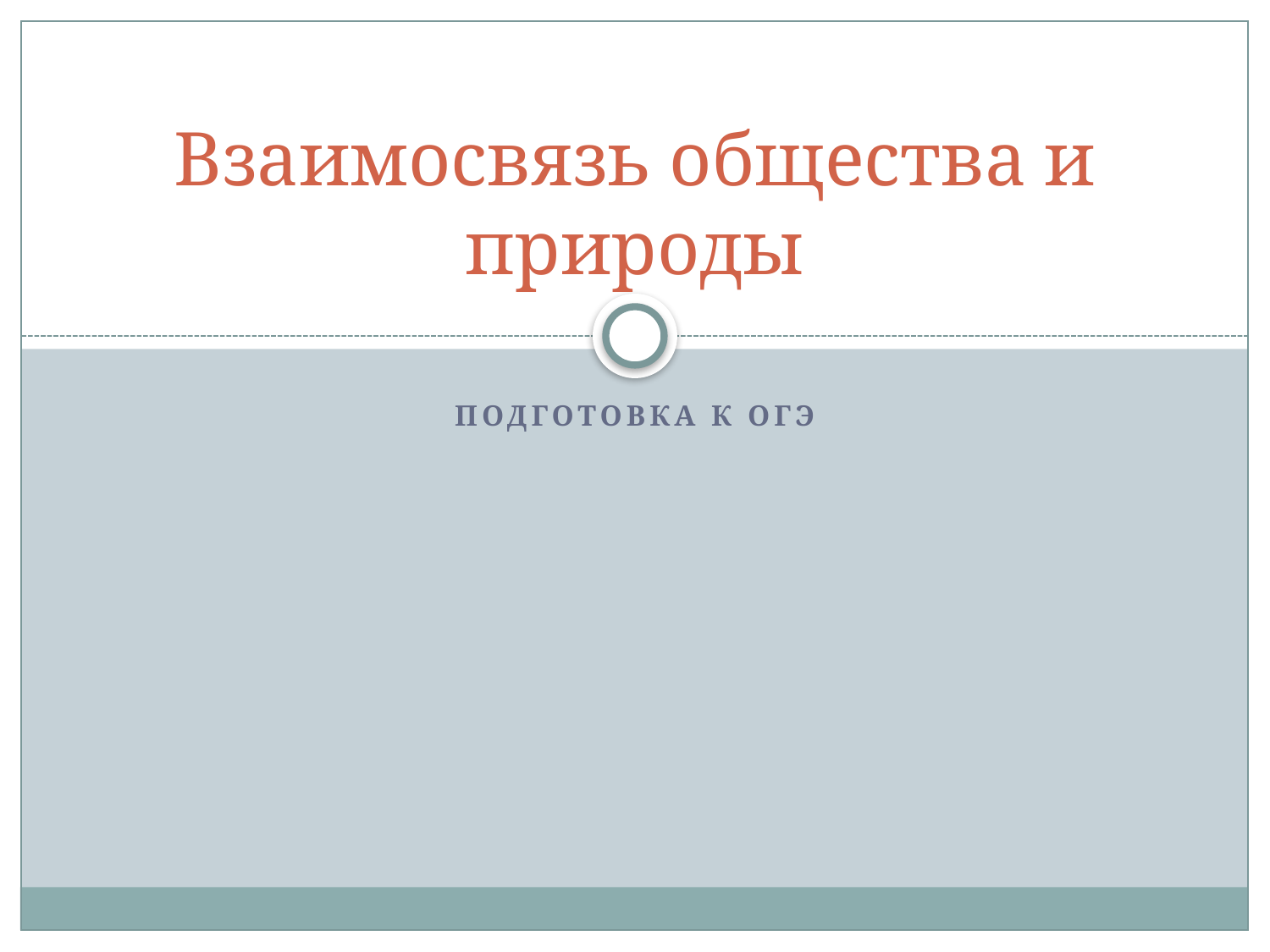

# Взаимосвязь общества и природы
Подготовка к ОГЭ